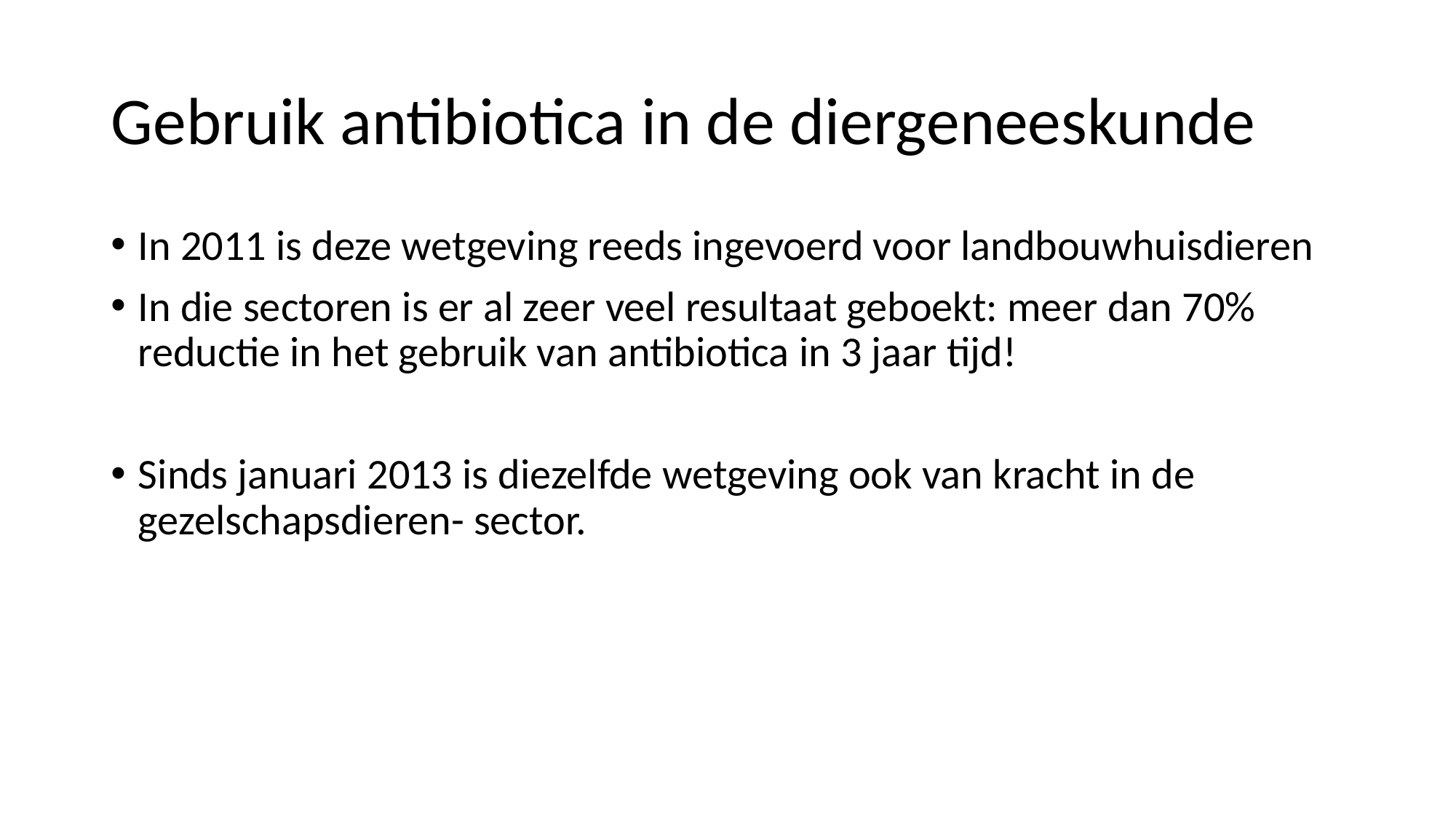

# Gebruik antibiotica in de diergeneeskunde
In 2011 is deze wetgeving reeds ingevoerd voor landbouwhuisdieren
In die sectoren is er al zeer veel resultaat geboekt: meer dan 70% reductie in het gebruik van antibiotica in 3 jaar tijd!

Sinds januari 2013 is diezelfde wetgeving ook van kracht in de gezelschapsdieren- sector.